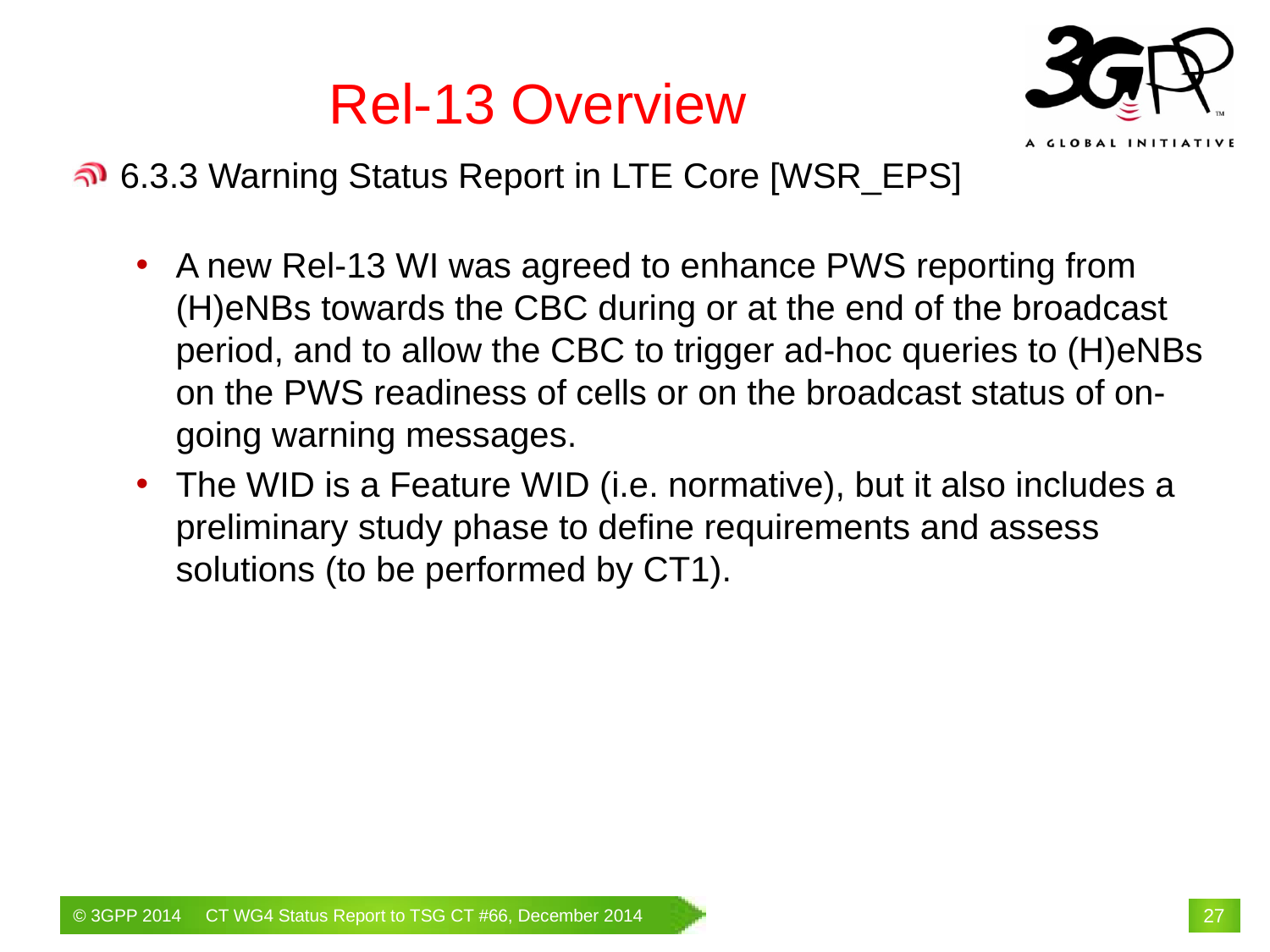

# Rel-13 Overview
6.3.3 Warning Status Report in LTE Core [WSR_EPS]

A new Rel-13 WI was agreed to enhance PWS reporting from (H)eNBs towards the CBC during or at the end of the broadcast period, and to allow the CBC to trigger ad-hoc queries to (H)eNBs on the PWS readiness of cells or on the broadcast status of on-going warning messages.
The WID is a Feature WID (i.e. normative), but it also includes a preliminary study phase to define requirements and assess solutions (to be performed by CT1).